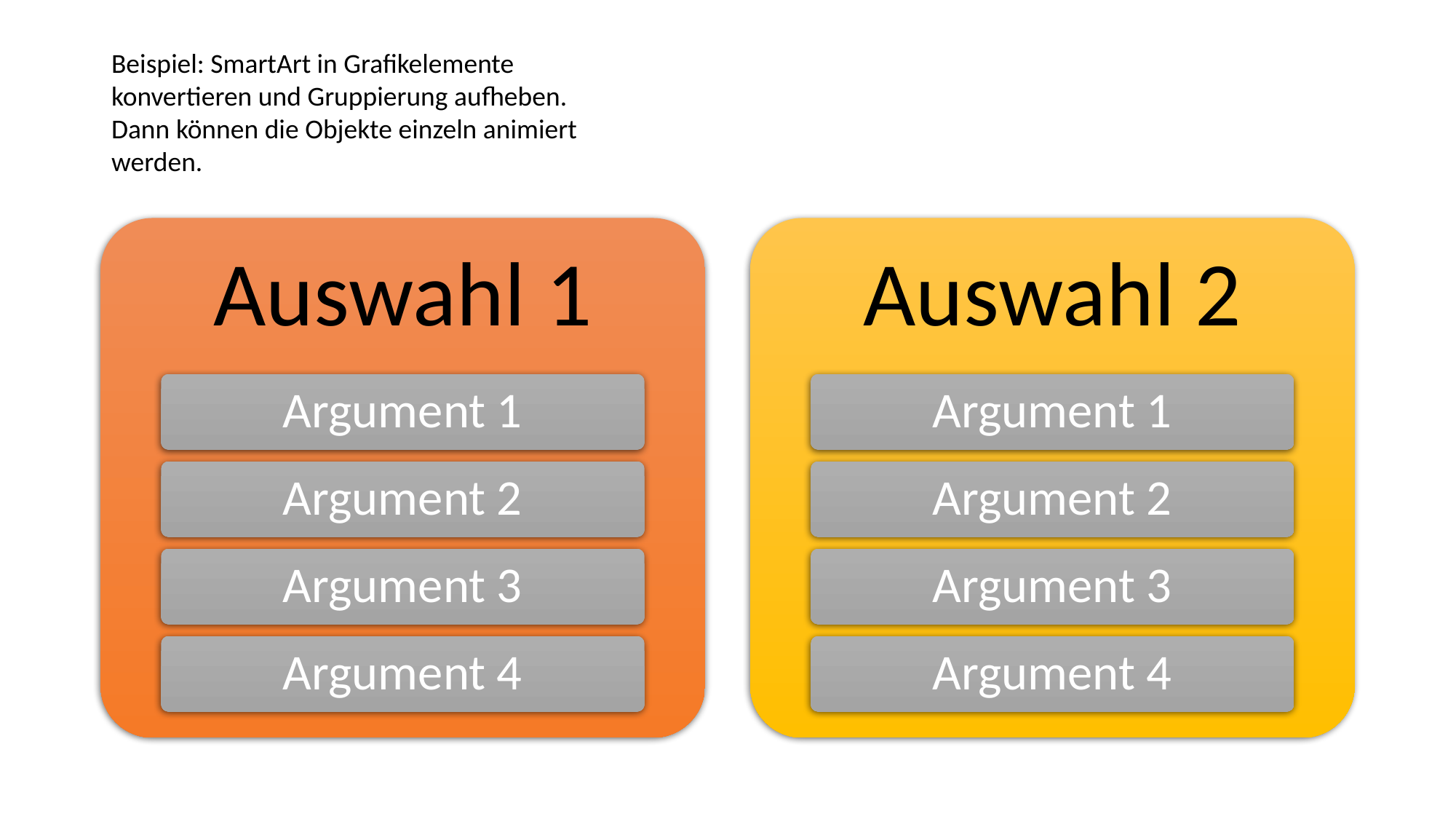

Beispiel: SmartArt in Grafikelemente konvertieren und Gruppierung aufheben. Dann können die Objekte einzeln animiert werden.
Auswahl 1
Auswahl 2
Argument 1
Argument 1
Argument 2
Argument 2
Argument 3
Argument 3
Argument 4
Argument 4